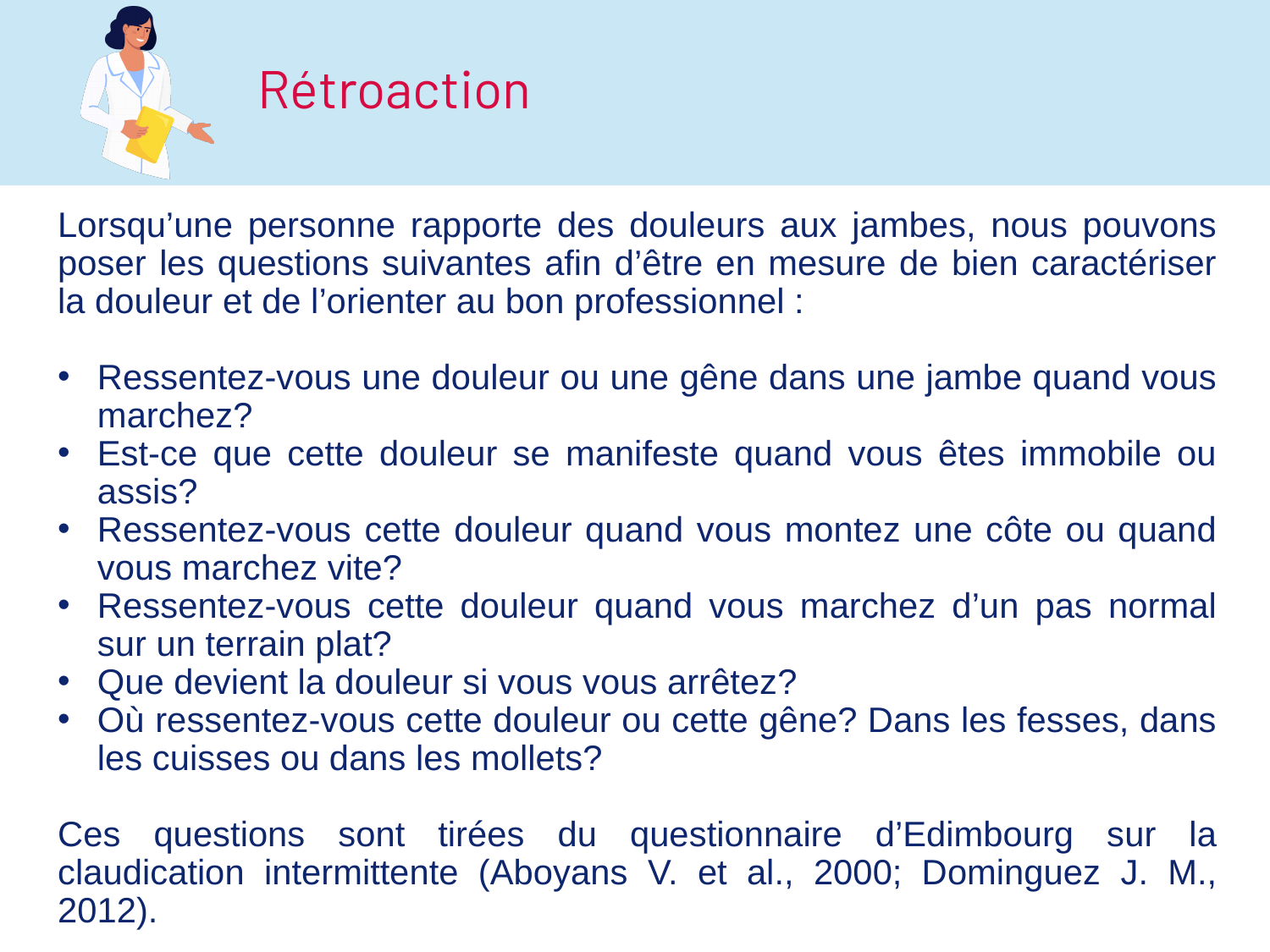

# Rétroaction
Lorsqu’une personne rapporte des douleurs aux jambes, nous pouvons poser les questions suivantes afin d’être en mesure de bien caractériser la douleur et de l’orienter au bon professionnel :

Ressentez-vous une douleur ou une gêne dans une jambe quand vous marchez?
Est-ce que cette douleur se manifeste quand vous êtes immobile ou assis?
Ressentez-vous cette douleur quand vous montez une côte ou quand vous marchez vite?
Ressentez-vous cette douleur quand vous marchez d’un pas normal sur un terrain plat?
Que devient la douleur si vous vous arrêtez?
Où ressentez-vous cette douleur ou cette gêne? Dans les fesses, dans les cuisses ou dans les mollets?

Ces questions sont tirées du questionnaire d’Edimbourg sur la claudication intermittente (Aboyans V. et al., 2000; Dominguez J. M., 2012).